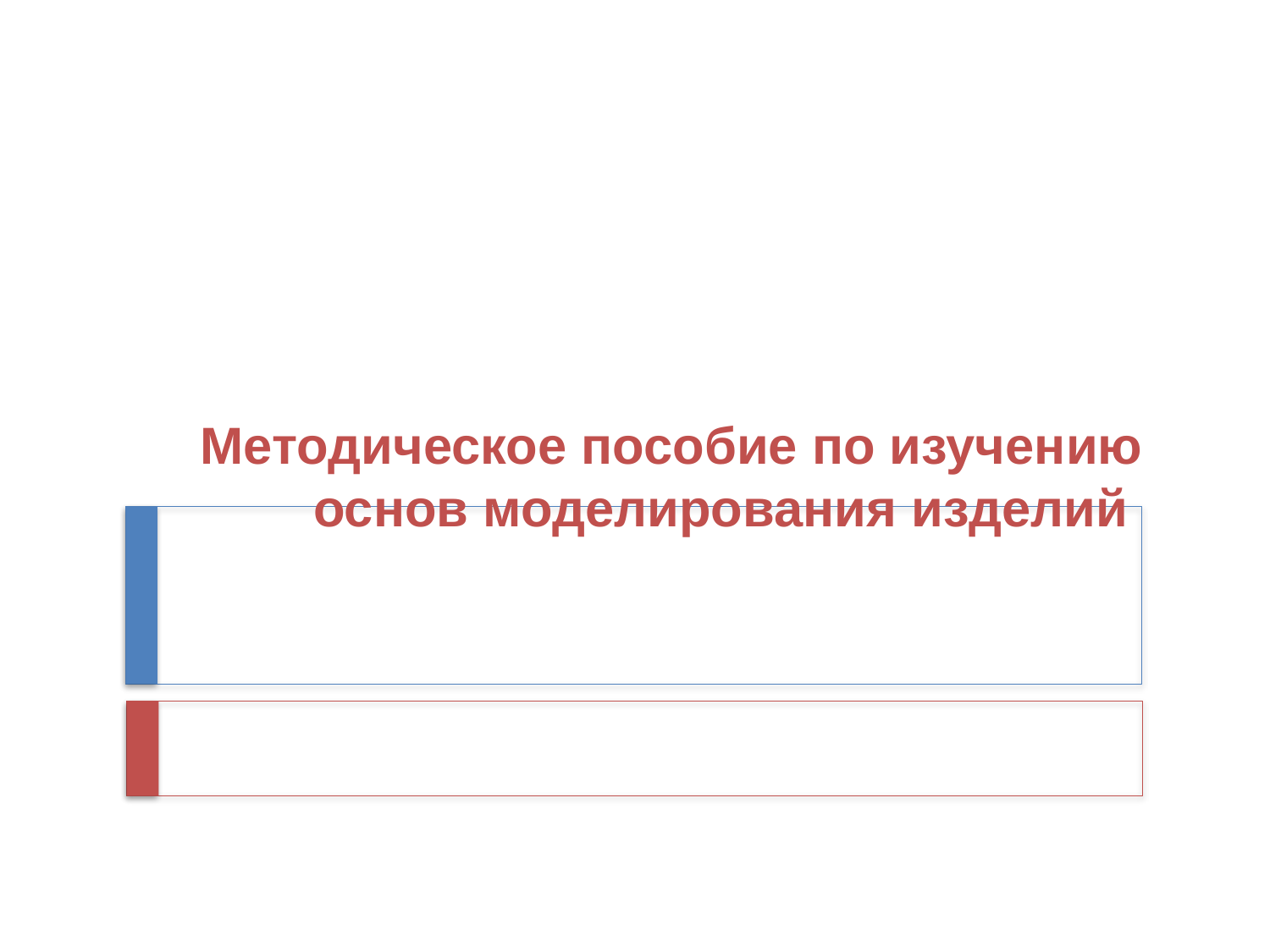

# Методическое пособие по изучению основ моделирования изделий